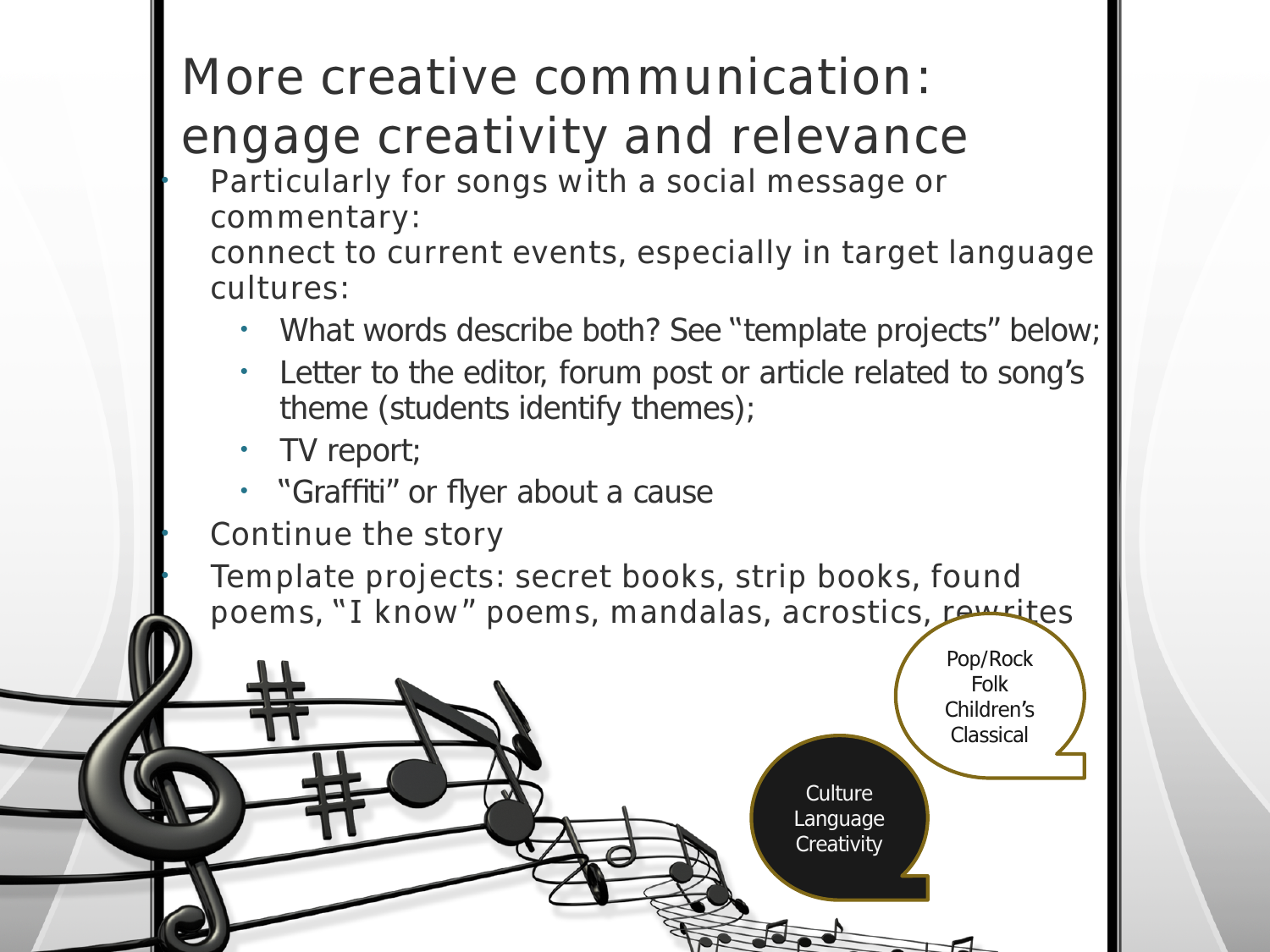

# More creative communication: engage creativity and relevance
Particularly for songs with a social message or commentary:
connect to current events, especially in target language cultures:
What words describe both? See “template projects” below;
Letter to the editor, forum post or article related to song’s theme (students identify themes);
TV report;
“Graffiti” or flyer about a cause
Continue the story
Template projects: secret books, strip books, found poems, “I know” poems, mandalas, acrostics, rewrites

Pop/Rock
Folk
Children’s
Classical
Culture
Language
Creativity